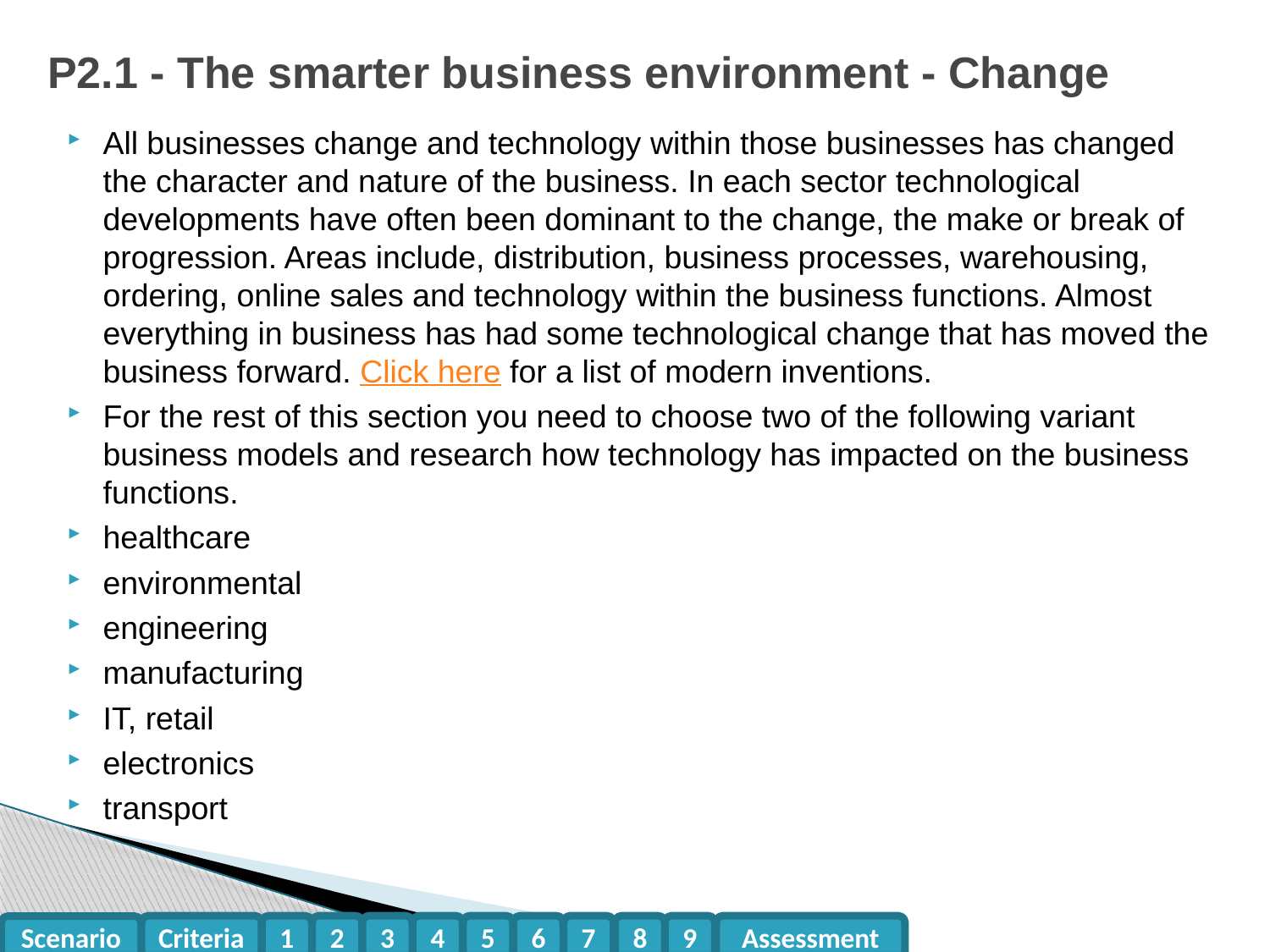

# P2.1 - The smarter business environment - Change
All businesses change and technology within those businesses has changed the character and nature of the business. In each sector technological developments have often been dominant to the change, the make or break of progression. Areas include, distribution, business processes, warehousing, ordering, online sales and technology within the business functions. Almost everything in business has had some technological change that has moved the business forward. Click here for a list of modern inventions.
For the rest of this section you need to choose two of the following variant business models and research how technology has impacted on the business functions.
healthcare
environmental
engineering
manufacturing
IT, retail
electronics
transport